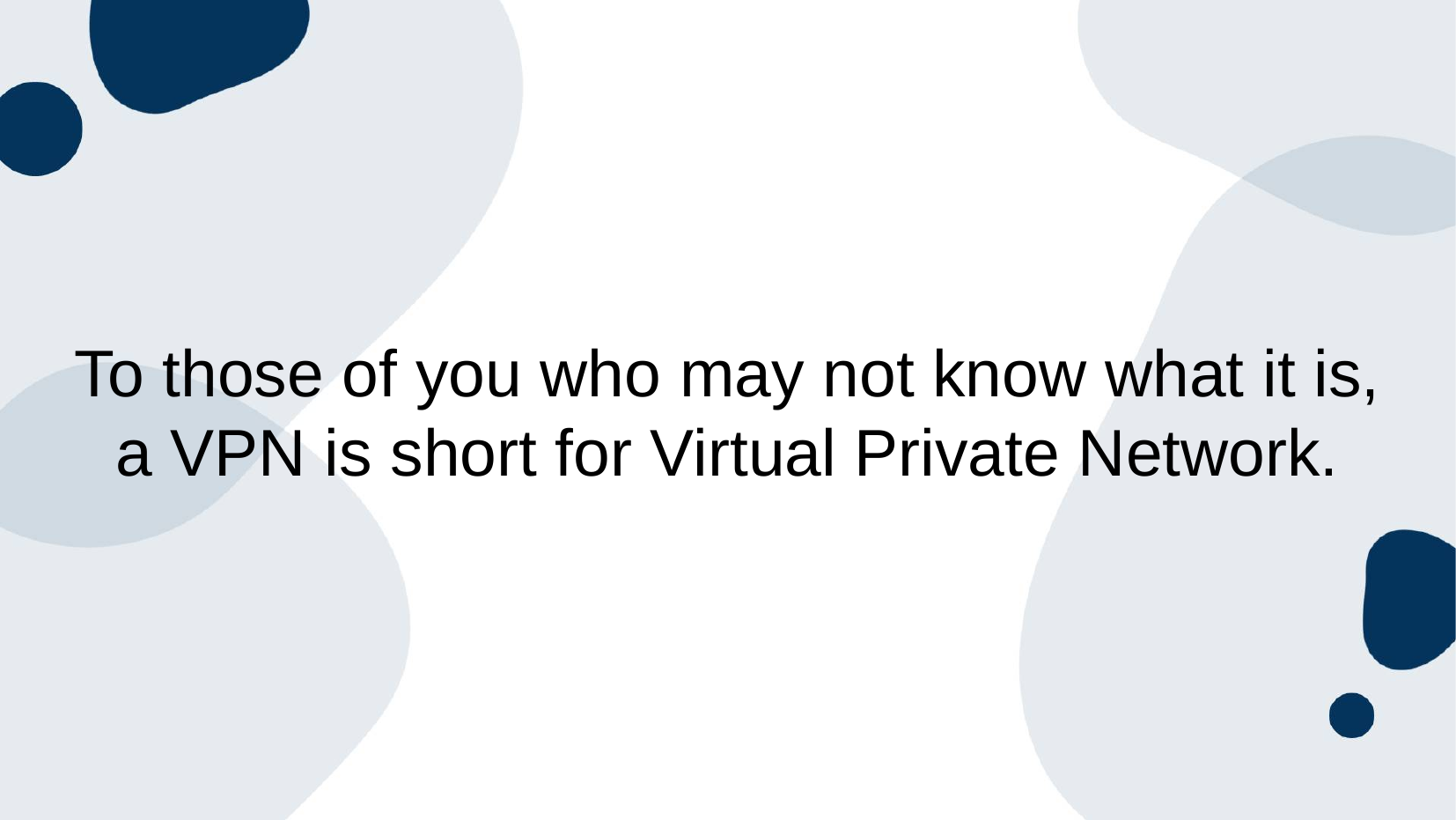

# To those of you who may not know what it is, a VPN is short for Virtual Private Network.